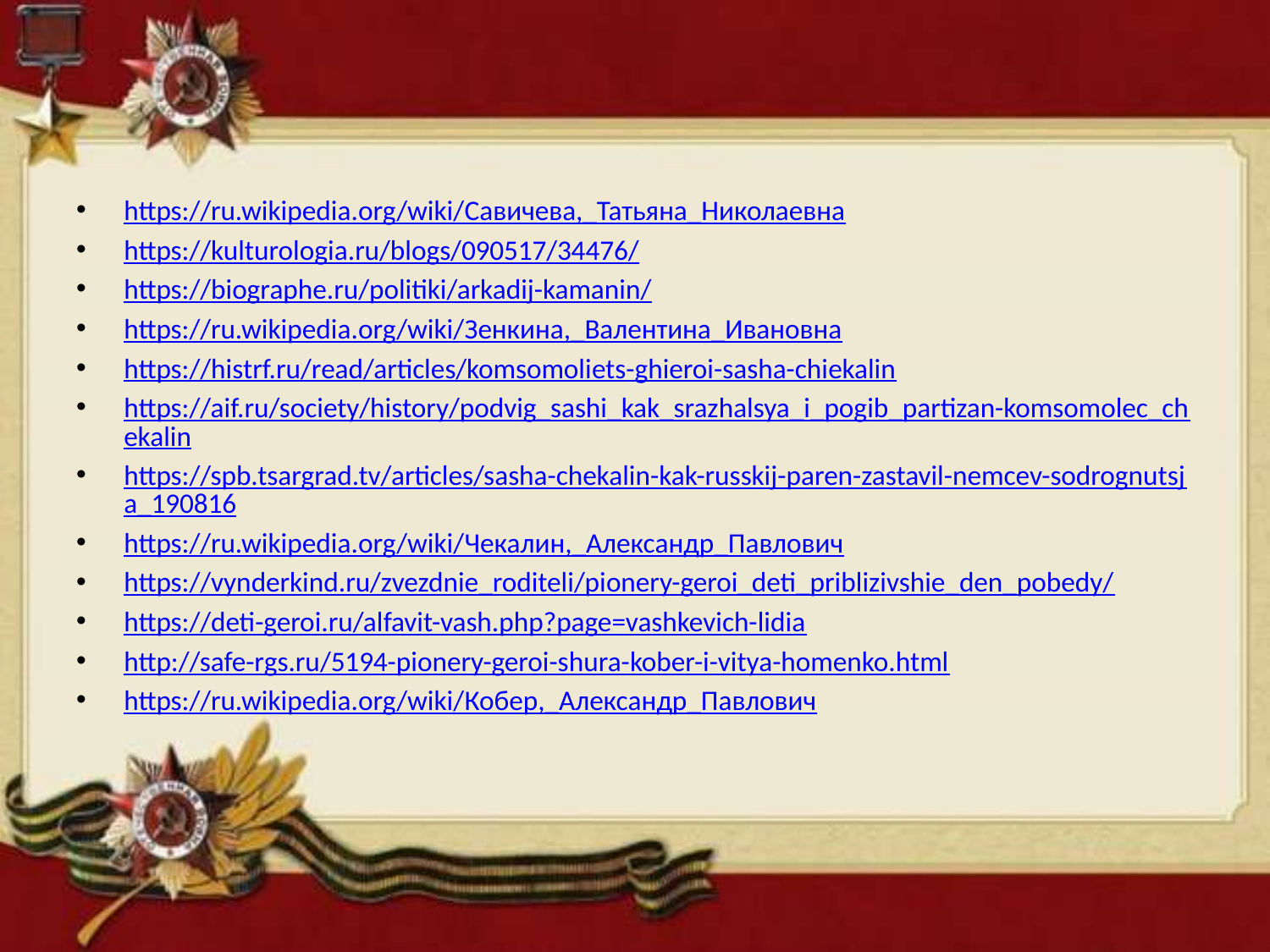

#
https://ru.wikipedia.org/wiki/Савичева,_Татьяна_Николаевна
https://kulturologia.ru/blogs/090517/34476/
https://biographe.ru/politiki/arkadij-kamanin/
https://ru.wikipedia.org/wiki/Зенкина,_Валентина_Ивановна
https://histrf.ru/read/articles/komsomoliets-ghieroi-sasha-chiekalin
https://aif.ru/society/history/podvig_sashi_kak_srazhalsya_i_pogib_partizan-komsomolec_chekalin
https://spb.tsargrad.tv/articles/sasha-chekalin-kak-russkij-paren-zastavil-nemcev-sodrognutsja_190816
https://ru.wikipedia.org/wiki/Чекалин,_Александр_Павлович
https://vynderkind.ru/zvezdnie_roditeli/pionery-geroi_deti_priblizivshie_den_pobedy/
https://deti-geroi.ru/alfavit-vash.php?page=vashkevich-lidia
http://safe-rgs.ru/5194-pionery-geroi-shura-kober-i-vitya-homenko.html
https://ru.wikipedia.org/wiki/Кобер,_Александр_Павлович